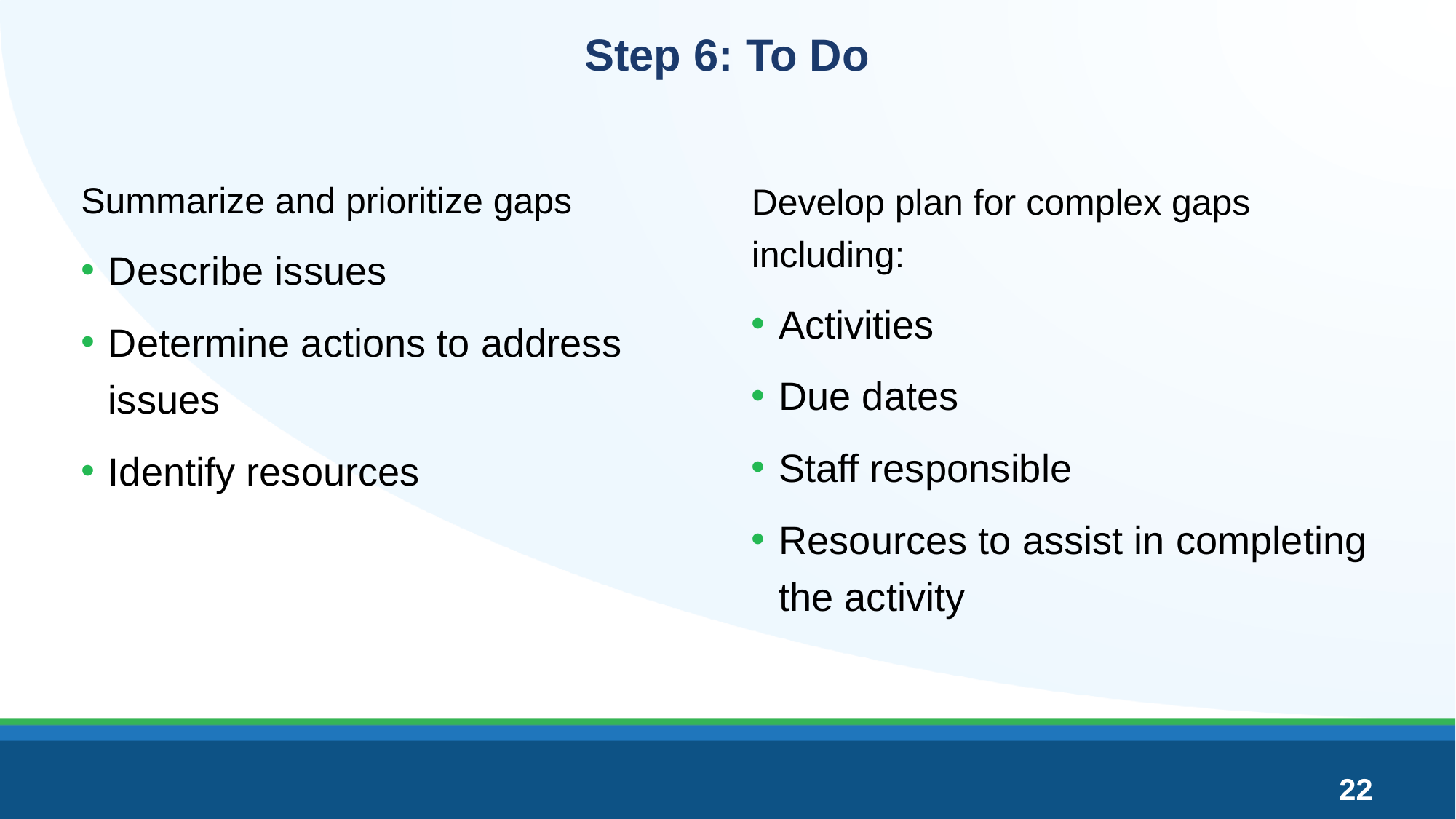

# Step 6: To Do
Summarize and prioritize gaps
Describe issues
Determine actions to address issues
Identify resources

Develop plan for complex gaps including:
Activities
Due dates
Staff responsible
Resources to assist in completing the activity

22